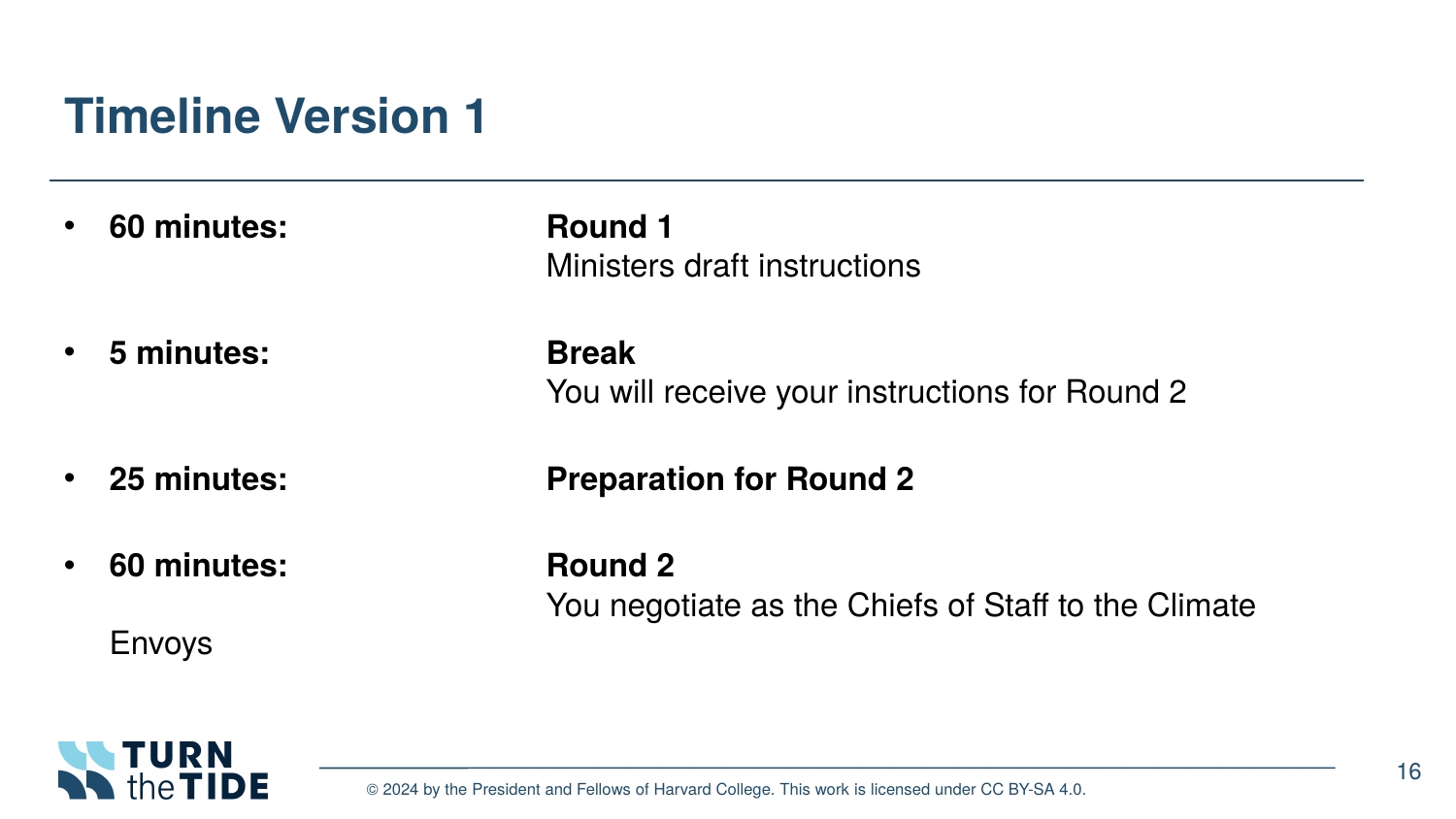

# Timeline Version 1
60 minutes: 		Round 1
			Ministers draft instructions
5 minutes:		Break
			You will receive your instructions for Round 2
25 minutes:		Preparation for Round 2
60 minutes: 		Round 2
			You negotiate as the Chiefs of Staff to the Climate Envoys
16